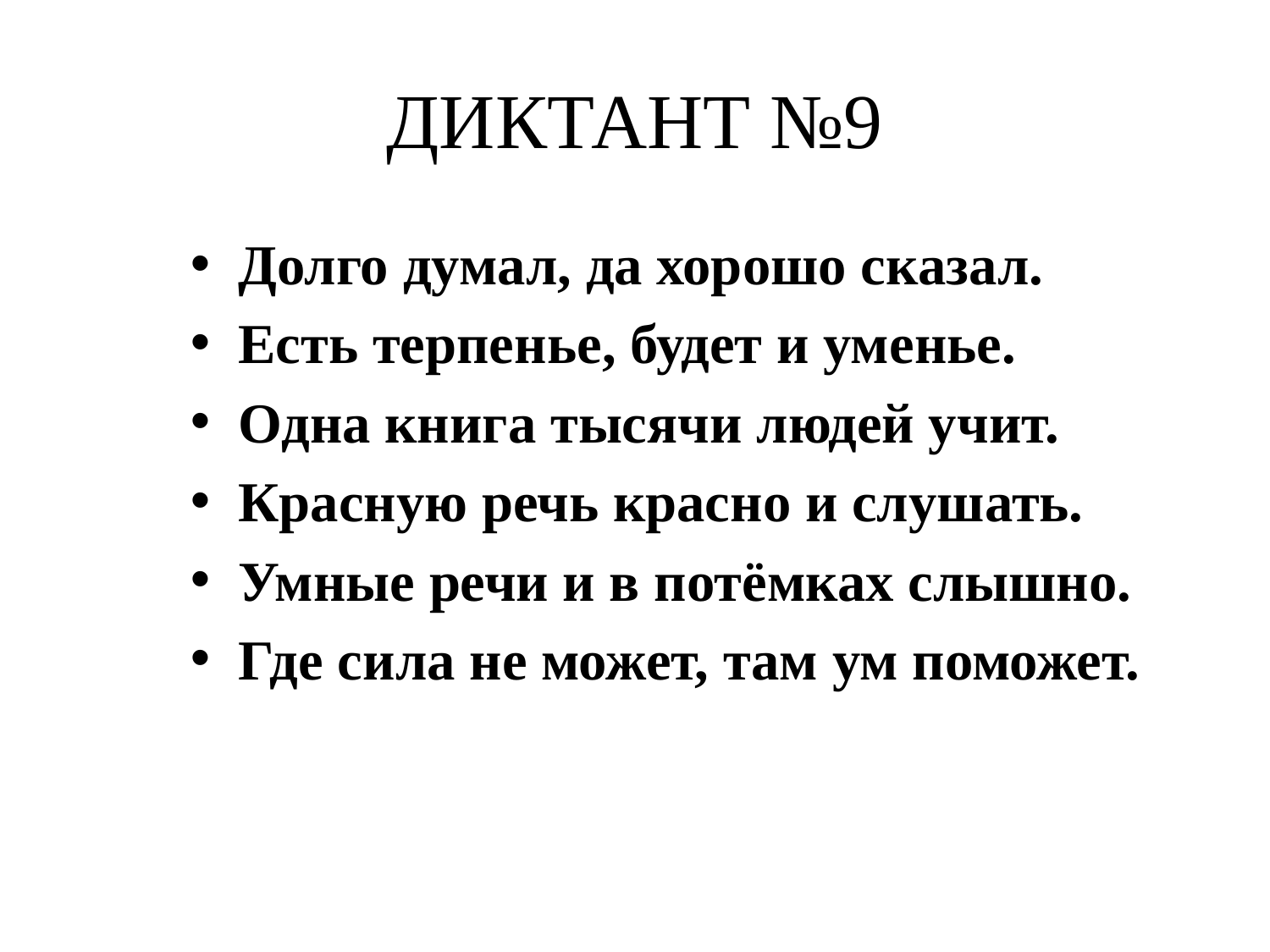

# ДИКТАНТ №9
Долго думал, да хорошо сказал.
Есть терпенье, будет и уменье.
Одна книга тысячи людей учит.
Красную речь красно и слушать.
Умные речи и в потёмках слышно.
Где сила не может, там ум поможет.